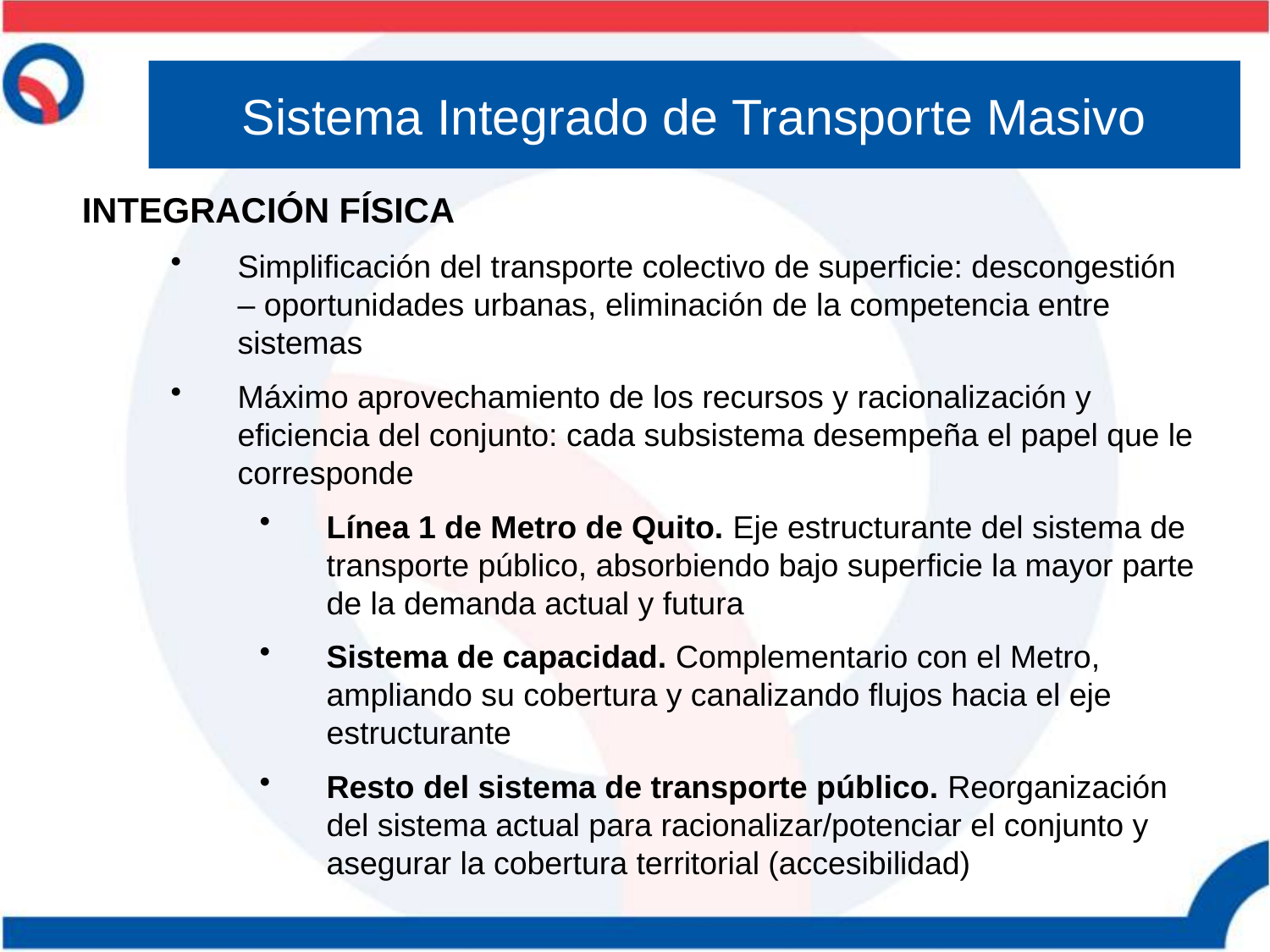

# Sistema Integrado de Transporte Masivo
INTEGRACIÓN FÍSICA
Simplificación del transporte colectivo de superficie: descongestión – oportunidades urbanas, eliminación de la competencia entre sistemas
Máximo aprovechamiento de los recursos y racionalización y eficiencia del conjunto: cada subsistema desempeña el papel que le corresponde
Línea 1 de Metro de Quito. Eje estructurante del sistema de transporte público, absorbiendo bajo superficie la mayor parte de la demanda actual y futura
Sistema de capacidad. Complementario con el Metro, ampliando su cobertura y canalizando flujos hacia el eje estructurante
Resto del sistema de transporte público. Reorganización del sistema actual para racionalizar/potenciar el conjunto y asegurar la cobertura territorial (accesibilidad)